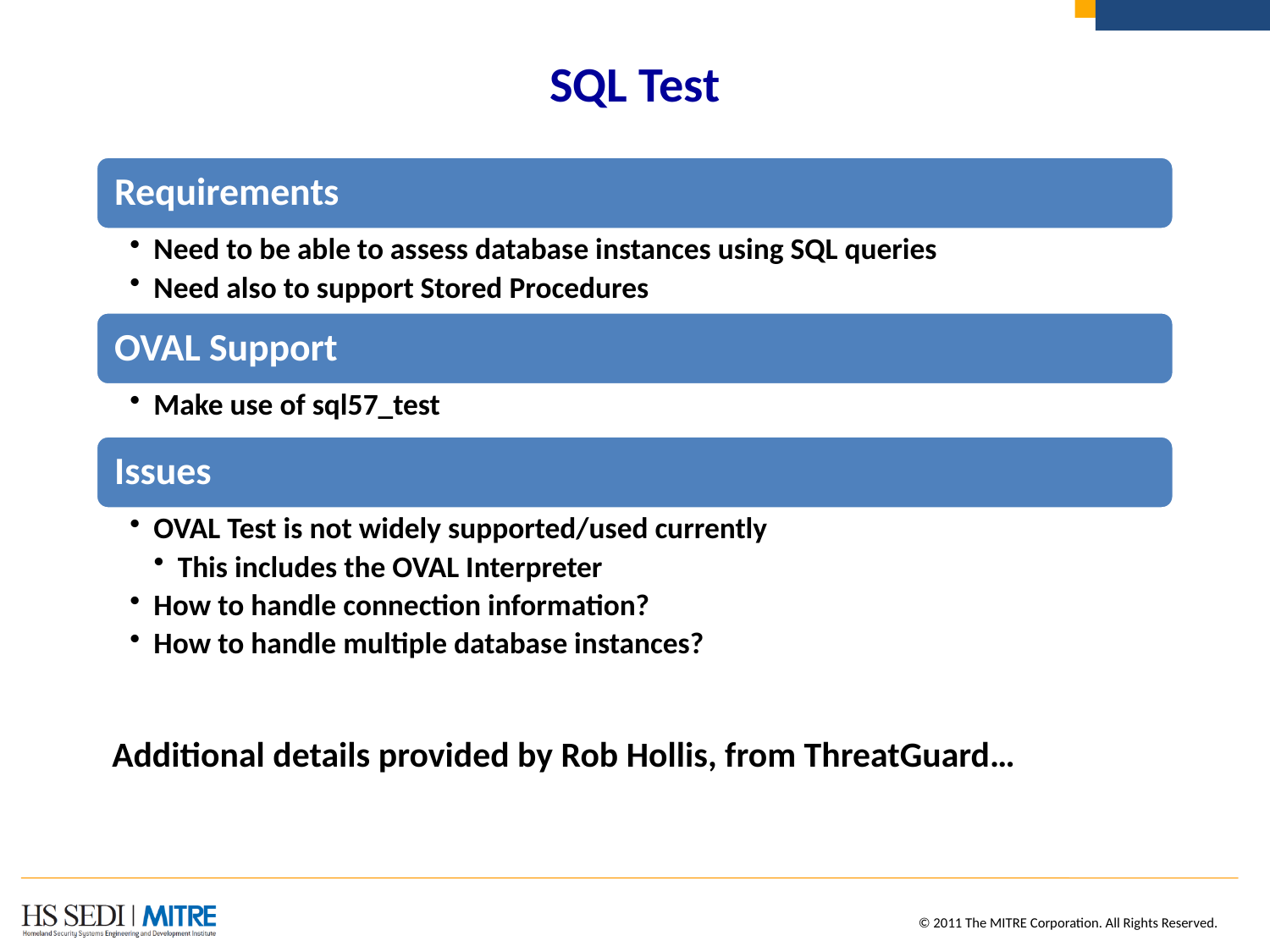

# SQL Test
Requirements
Need to be able to assess database instances using SQL queries
Need also to support Stored Procedures
OVAL Support
Make use of sql57_test
Issues
OVAL Test is not widely supported/used currently
This includes the OVAL Interpreter
How to handle connection information?
How to handle multiple database instances?
Additional details provided by Rob Hollis, from ThreatGuard…